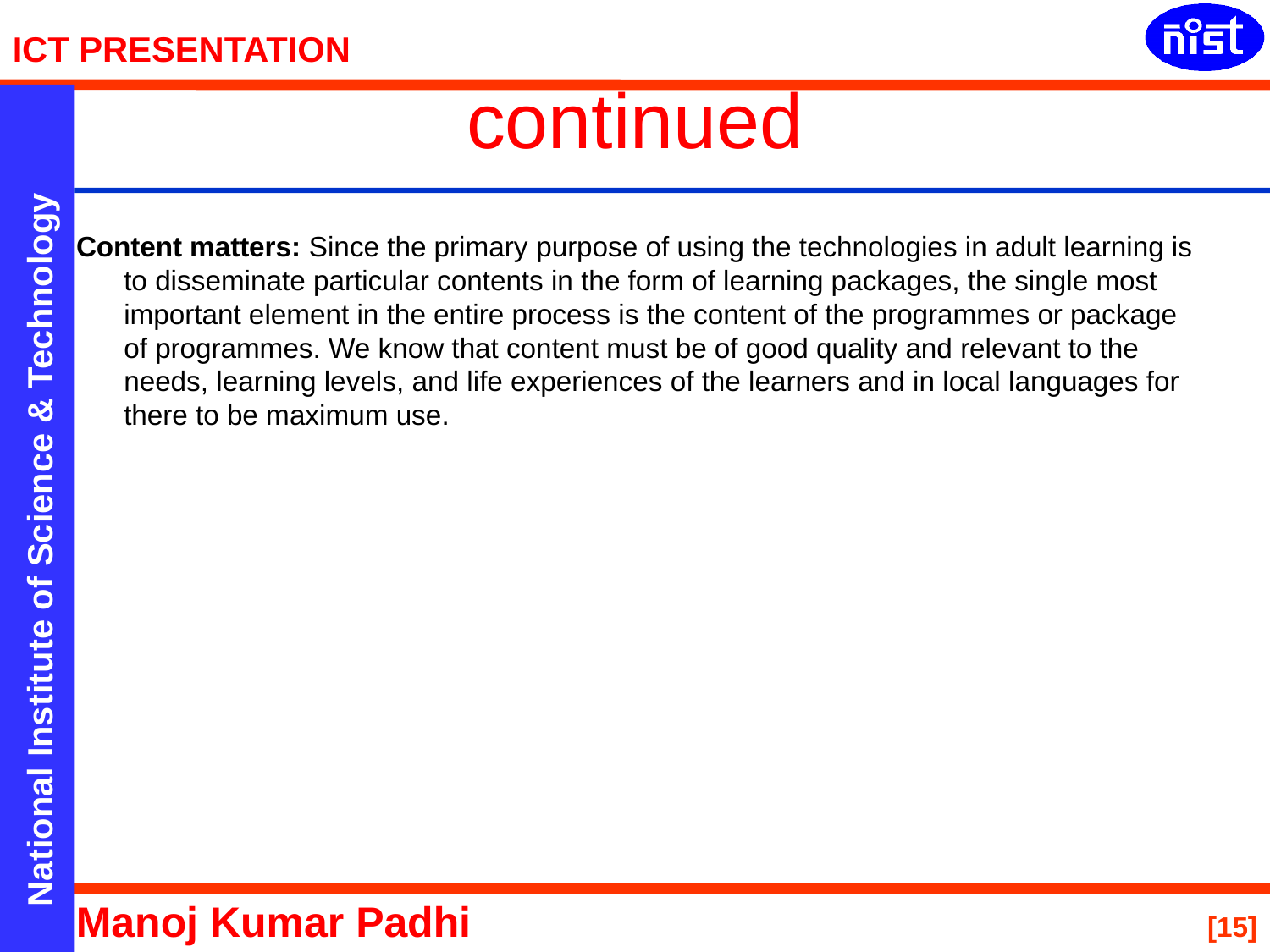

# continued

Content matters: Since the primary purpose of using the technologies in adult learning is to disseminate particular contents in the form of learning packages, the single most important element in the entire process is the content of the programmes or package of programmes. We know that content must be of good quality and relevant to the needs, learning levels, and life experiences of the learners and in local languages for there to be maximum use.